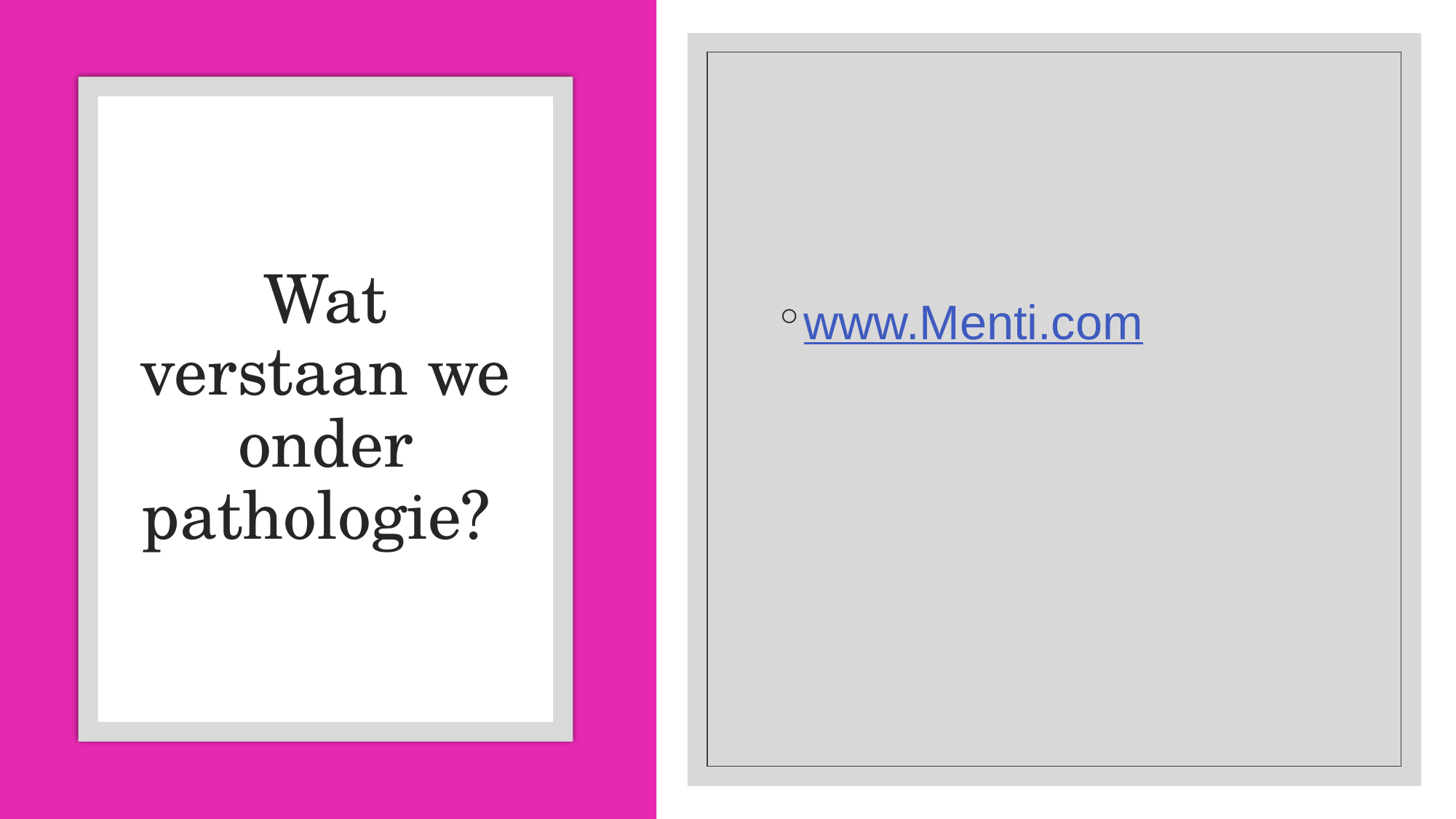

www.Menti.com

# Wat verstaan we onder pathologie?